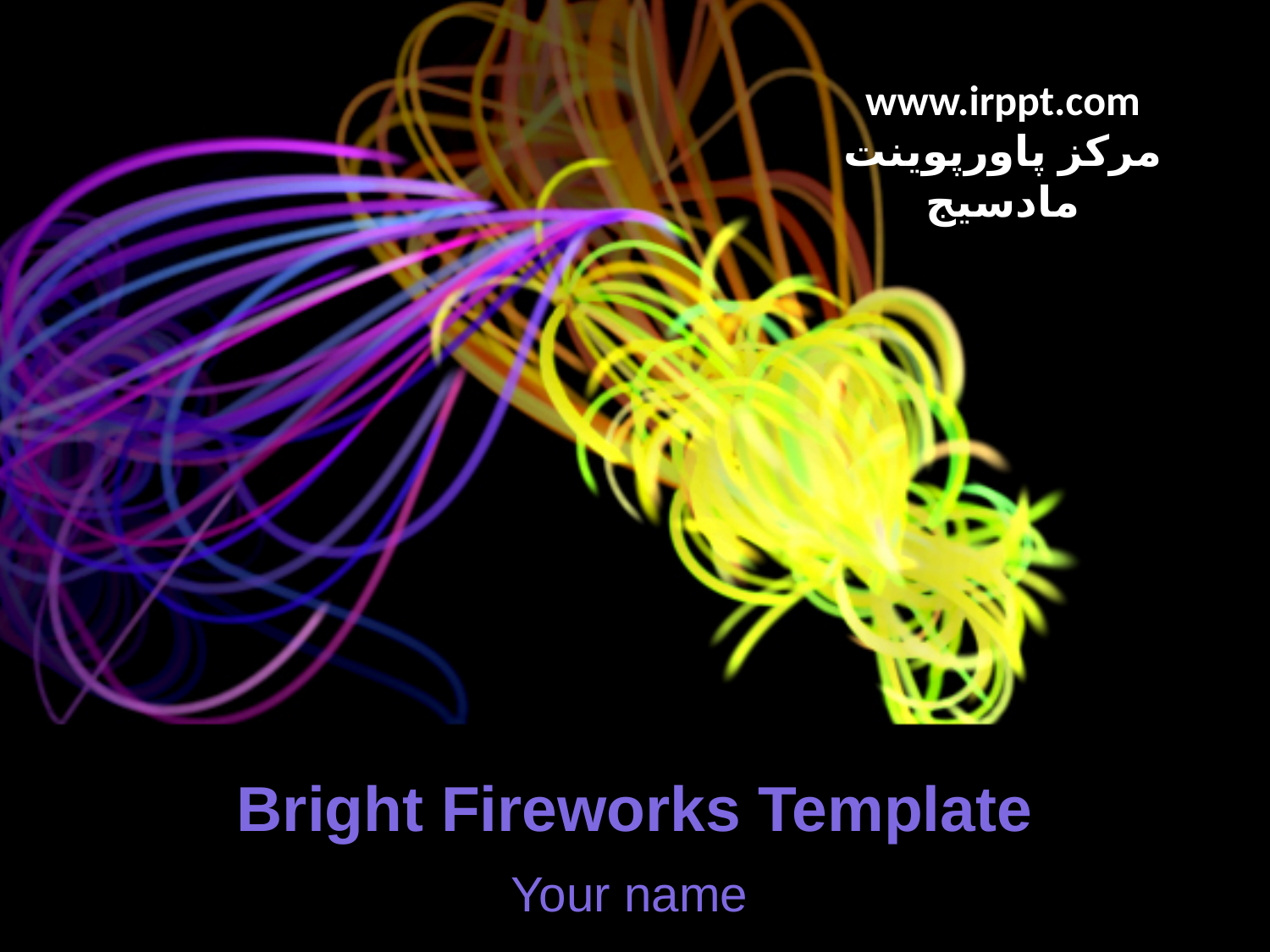

www.irppt.com
مرکز پاورپوینت مادسیج

# Bright Fireworks Template
Your name